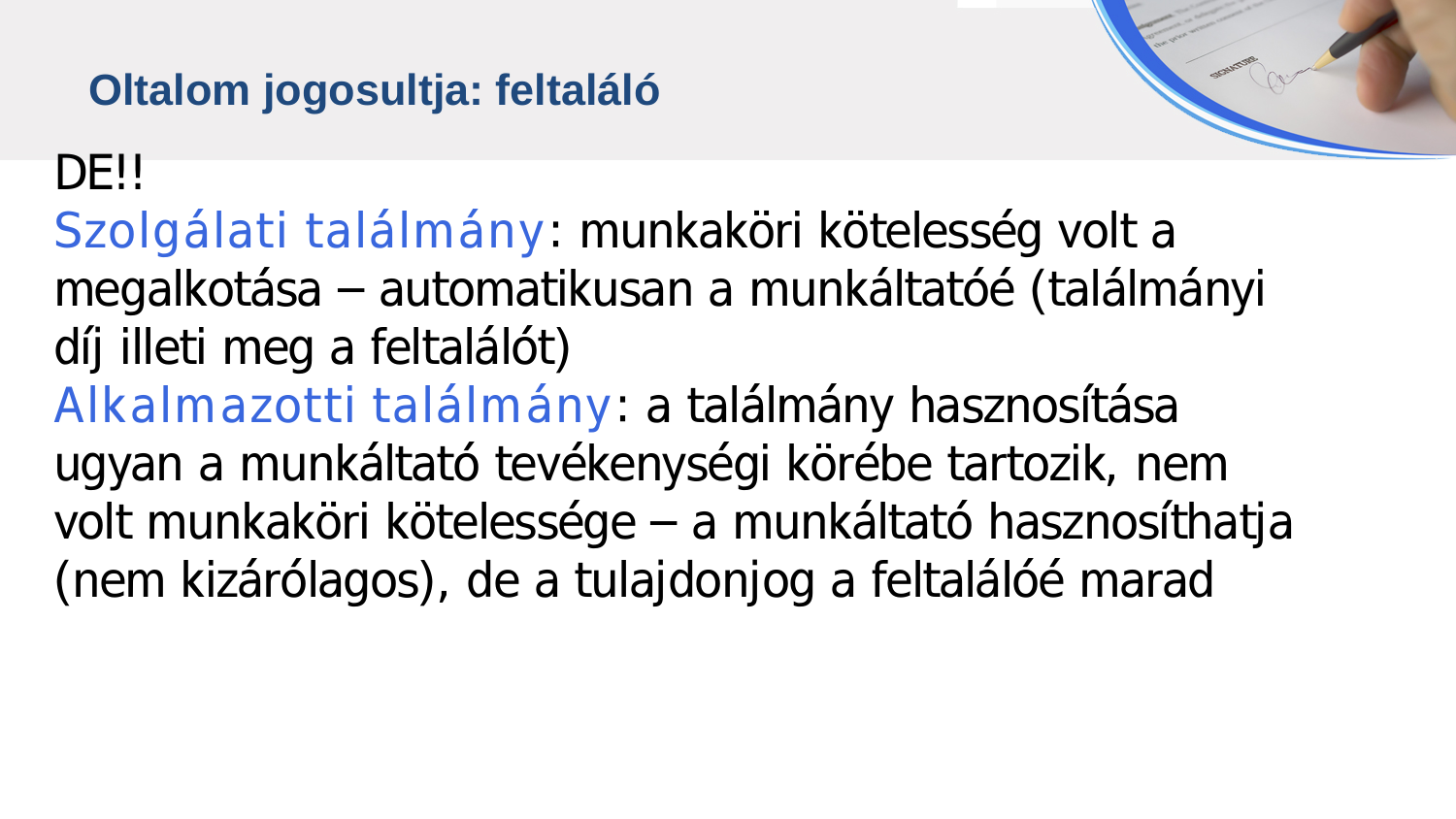

Oltalom jogosultja: feltaláló
DE!!
Szolgálati találmány: munkaköri kötelesség volt a
megalkotása – automatikusan a munkáltatóé (találmányi  díj illeti meg a feltalálót)
Alkalmazotti találmány: a találmány hasznosítása
ugyan a munkáltató tevékenységi körébe tartozik, nem
volt munkaköri kötelessége – a munkáltató hasznosíthatja  (nem kizárólagos), de a tulajdonjog a feltalálóé marad